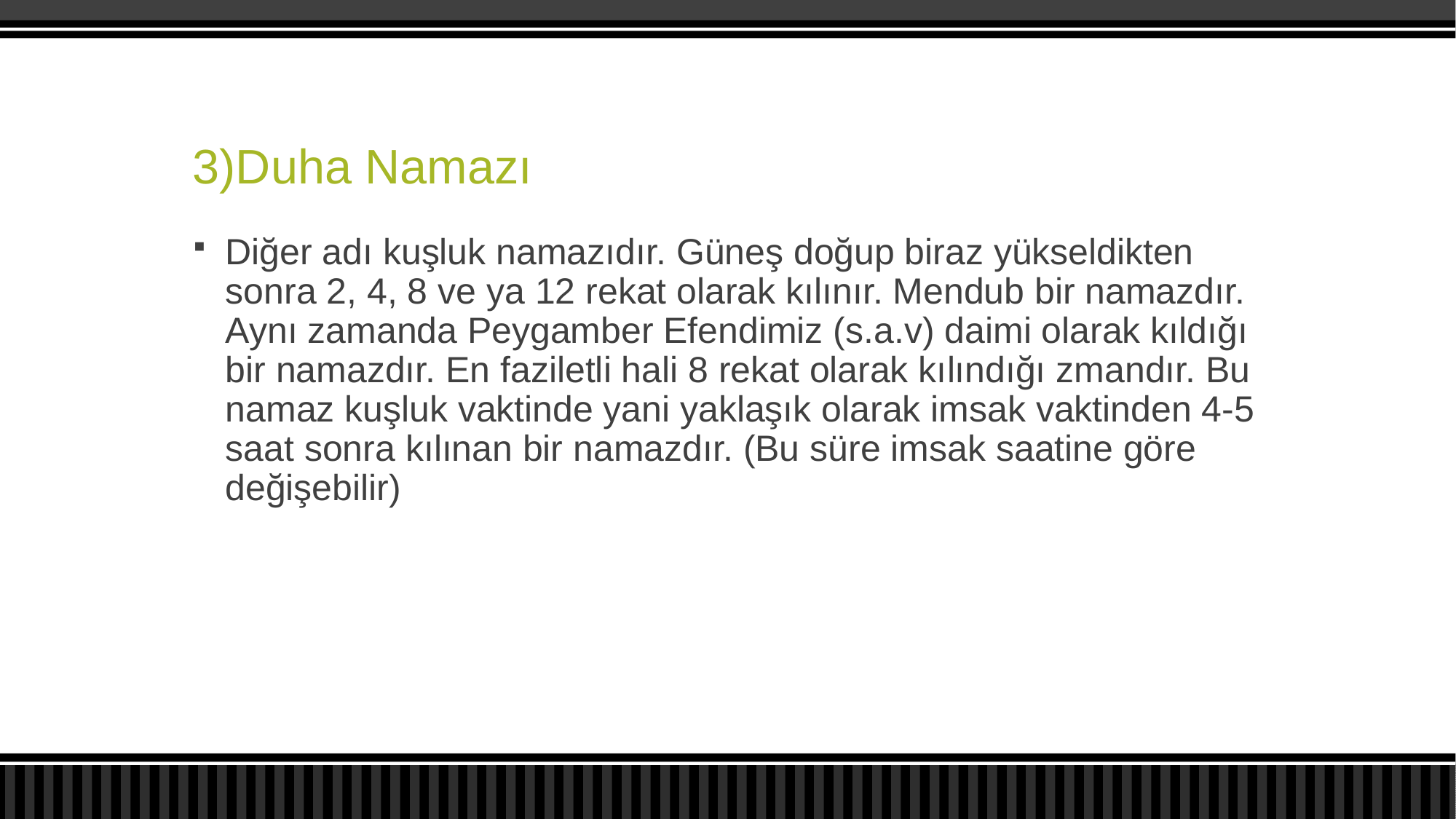

# 3)Duha Namazı
Diğer adı kuşluk namazıdır. Güneş doğup biraz yükseldikten sonra 2, 4, 8 ve ya 12 rekat olarak kılınır. Mendub bir namazdır. Aynı zamanda Peygamber Efendimiz (s.a.v) daimi olarak kıldığı bir namazdır. En faziletli hali 8 rekat olarak kılındığı zmandır. Bu namaz kuşluk vaktinde yani yaklaşık olarak imsak vaktinden 4-5 saat sonra kılınan bir namazdır. (Bu süre imsak saatine göre değişebilir)